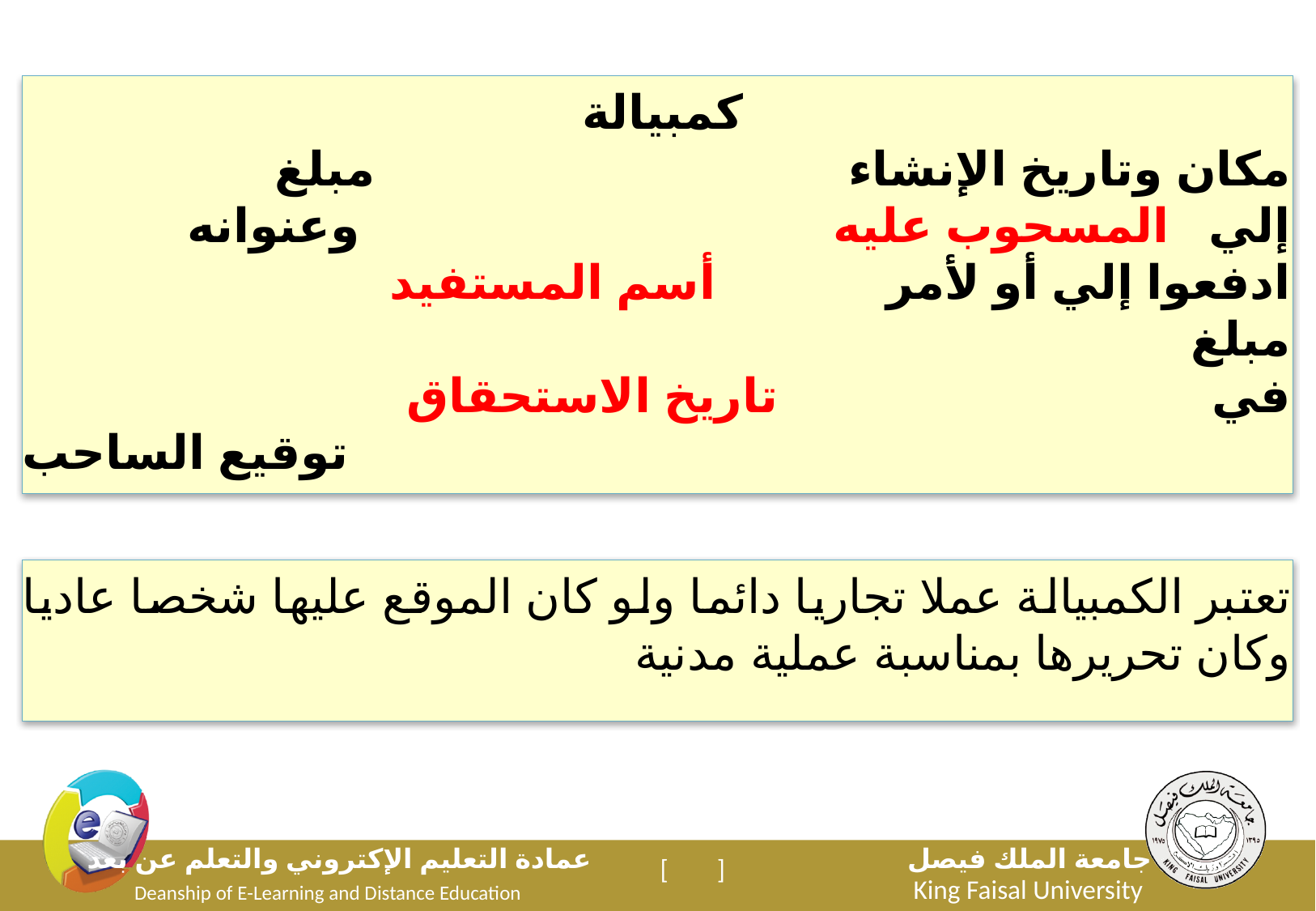

كمبيالة
مكان وتاريخ الإنشاء                                    مبلغ
إلي   المسحوب عليه                                    وعنوانه
ادفعوا إلي أو لأمر             أسم المستفيد
مبلغ
في                                 تاريخ الاستحقاق
توقيع الساحب

تعتبر الكمبيالة عملا تجاريا دائما ولو كان الموقع عليها شخصا عاديا وكان تحريرها بمناسبة عملية مدنية